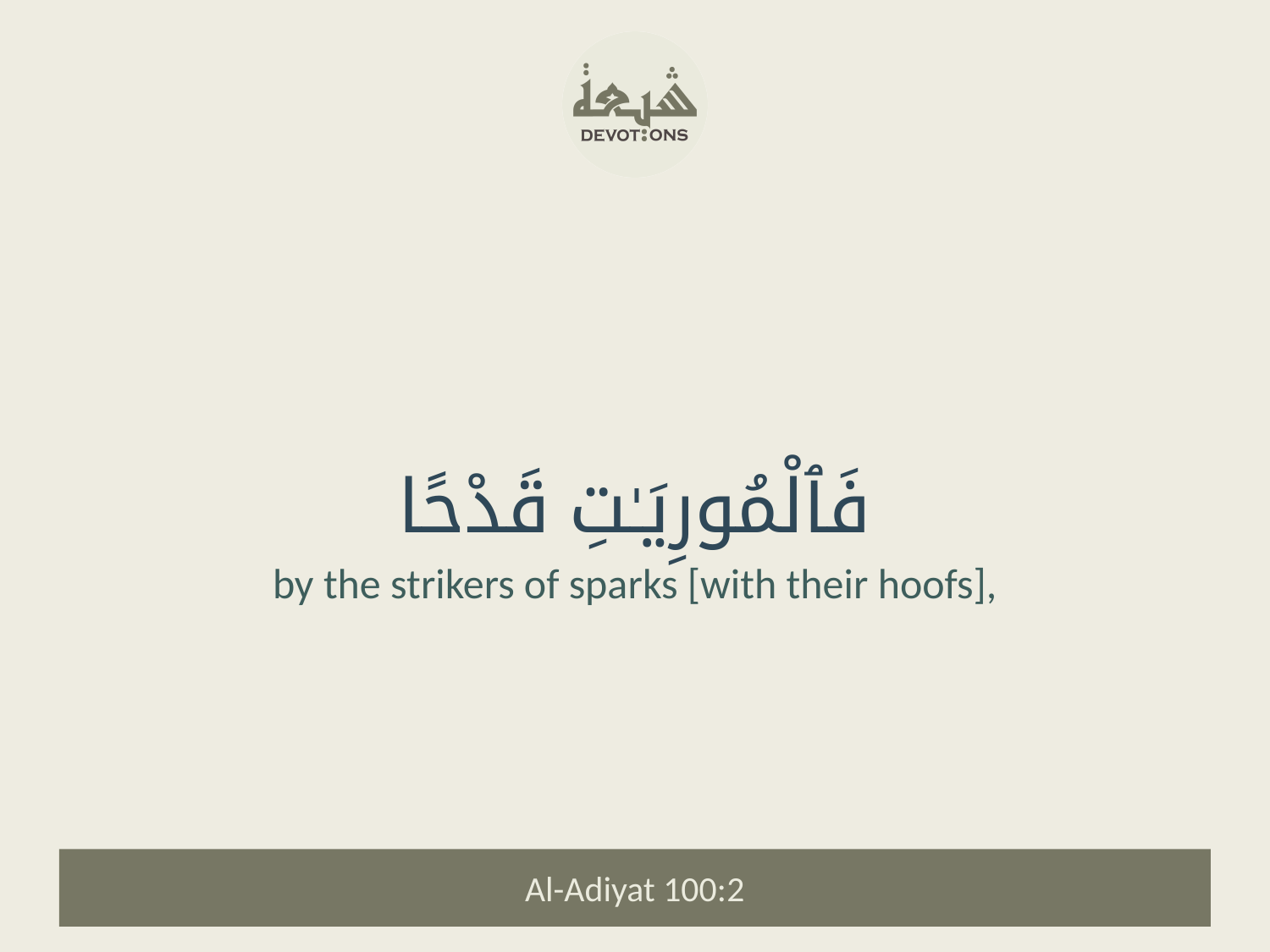

فَٱلْمُورِيَـٰتِ قَدْحًا
by the strikers of sparks [with their hoofs],
Al-Adiyat 100:2